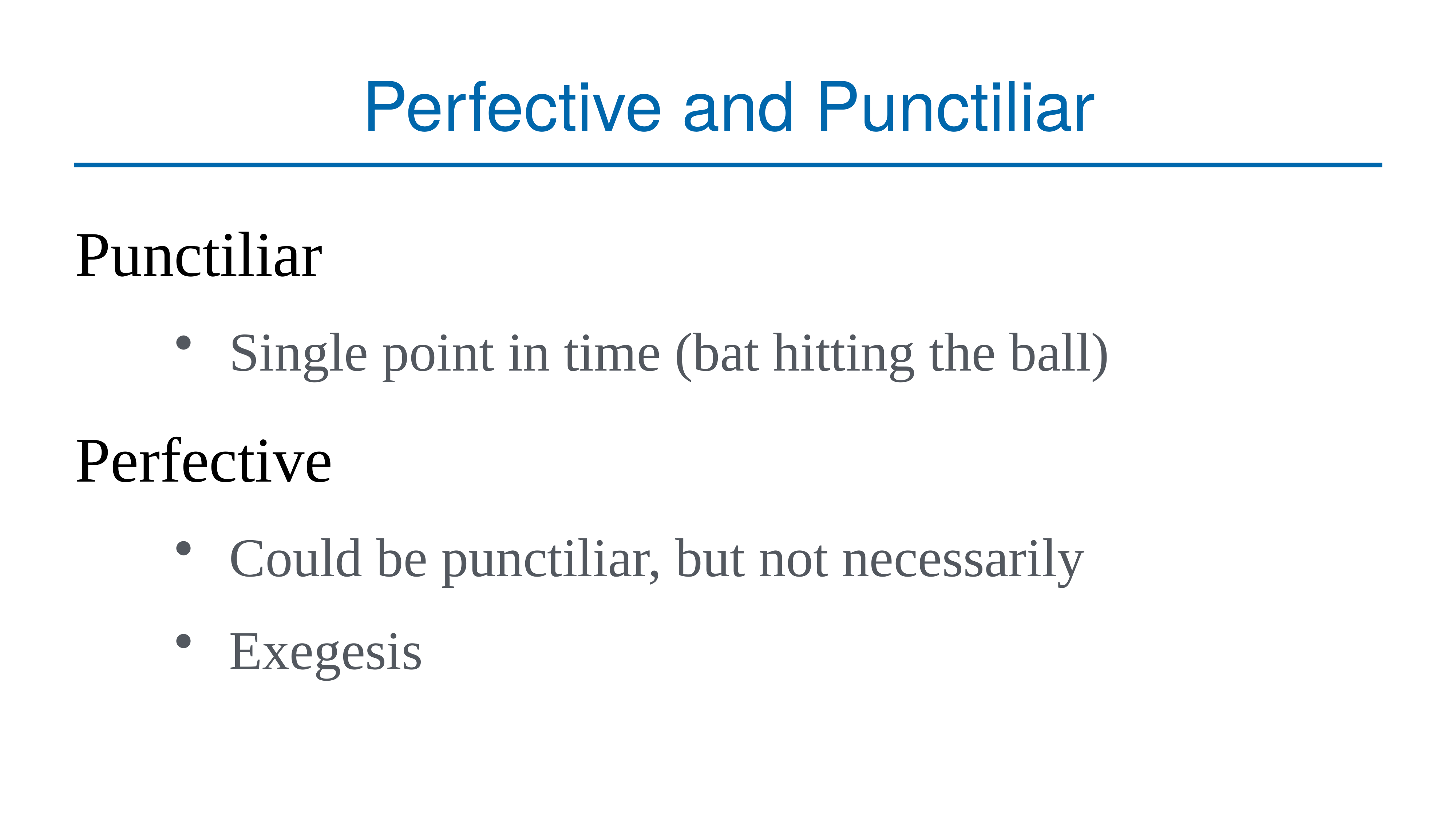

# Perfective and Punctiliar
Punctiliar
Single point in time (bat hitting the ball)
Perfective
Could be punctiliar, but not necessarily
Exegesis